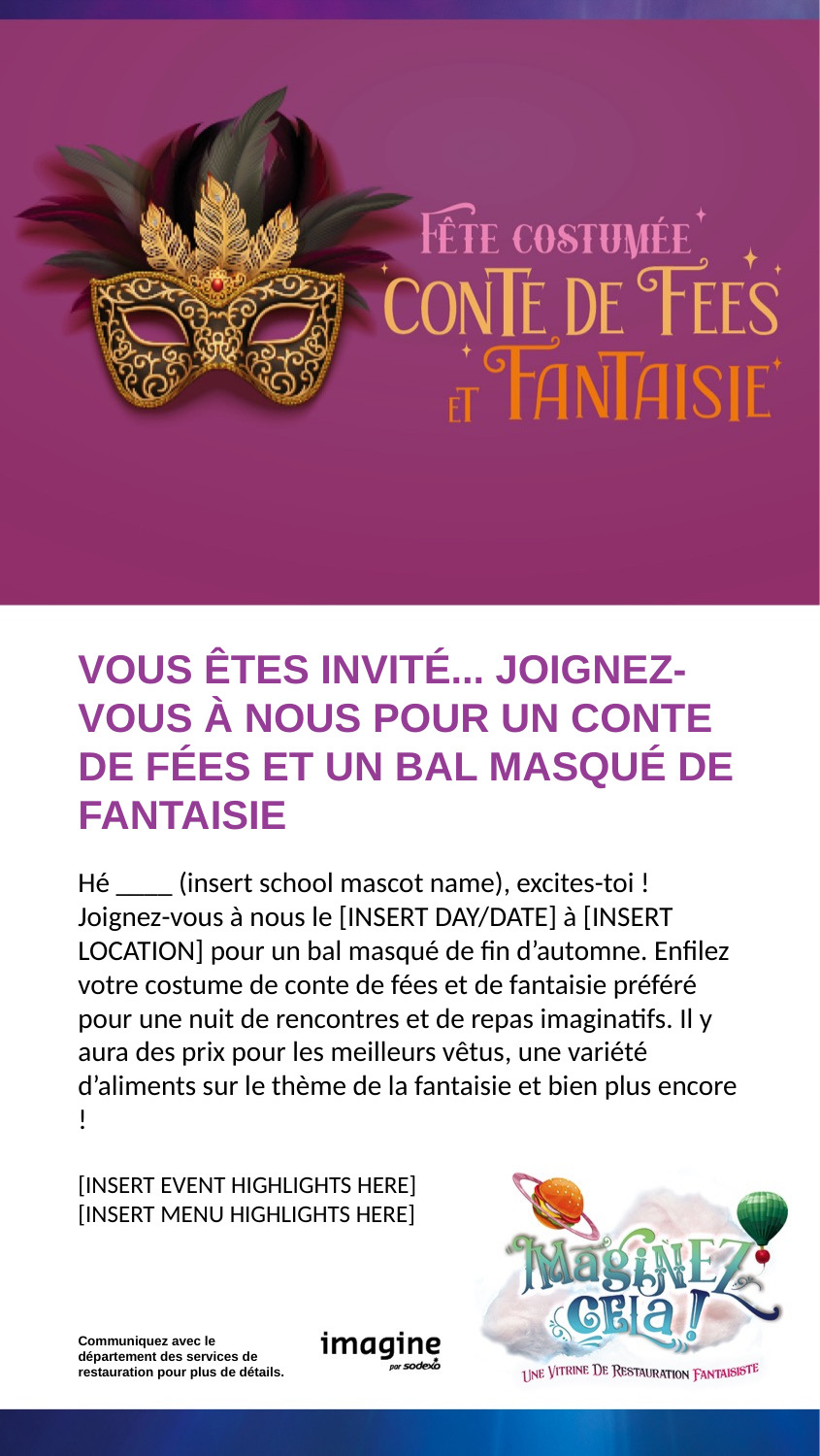

VOUS ÊTES INVITÉ... JOIGNEZ-VOUS À NOUS POUR UN CONTE DE FÉES ET UN BAL MASQUÉ DE FANTAISIE

Hé ____ (insert school mascot name), excites-toi ! Joignez-vous à nous le [INSERT DAY/DATE] à [INSERT LOCATION] pour un bal masqué de fin d’automne. Enfilez votre costume de conte de fées et de fantaisie préféré pour une nuit de rencontres et de repas imaginatifs. Il y aura des prix pour les meilleurs vêtus, une variété d’aliments sur le thème de la fantaisie et bien plus encore !

[INSERT EVENT HIGHLIGHTS HERE]
[INSERT MENU HIGHLIGHTS HERE]

Communiquez avec le département des services de restauration pour plus de détails.